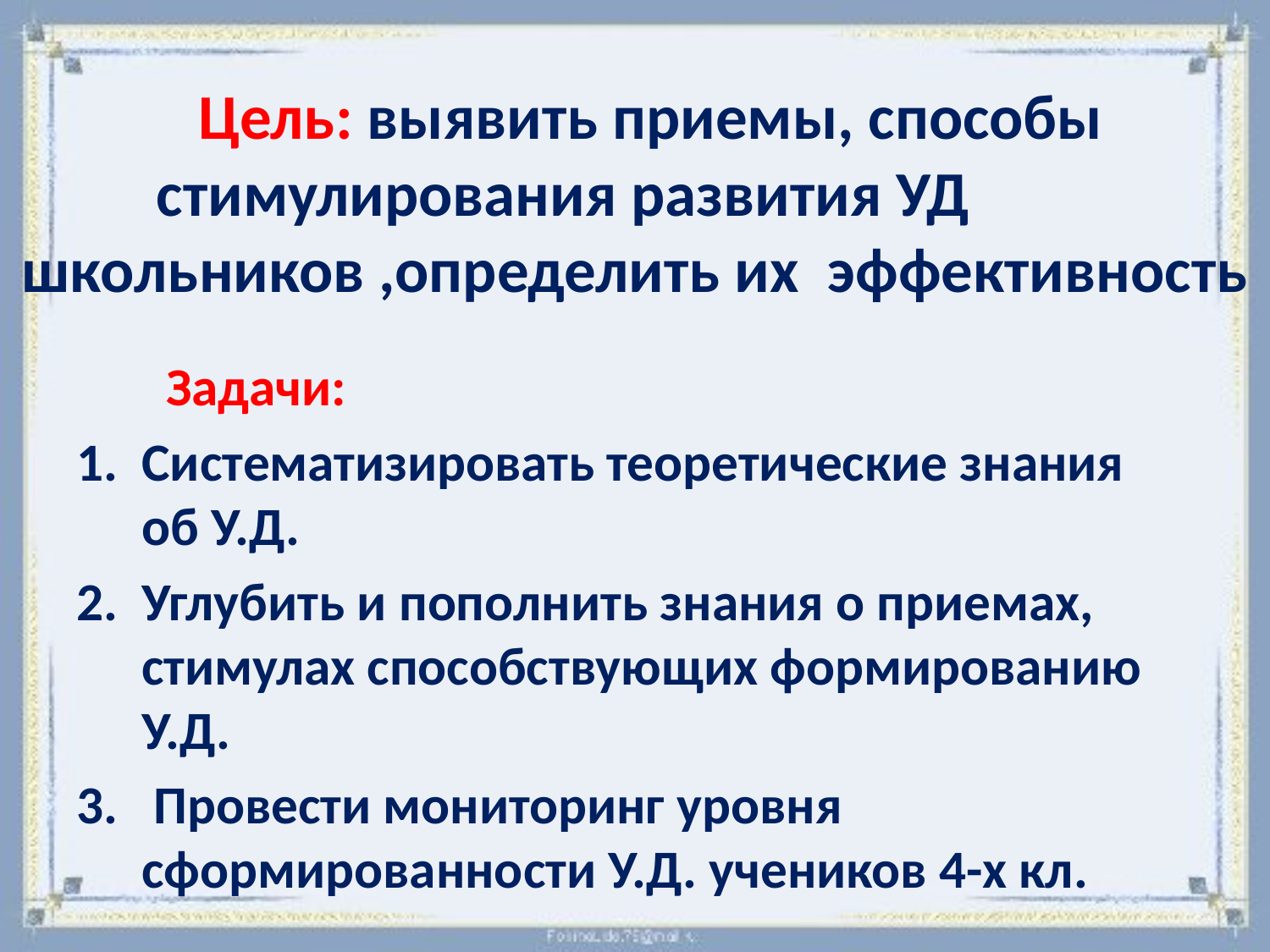

# Цель: выявить приемы, способы стимулирования развития УД           школьников ,определить их  эффективность
        Задачи:
Систематизировать теоретические знания об У.Д.
Углубить и пополнить знания о приемах, стимулах способствующих формированию У.Д.
 Провести мониторинг уровня сформированности У.Д. учеников 4-х кл.